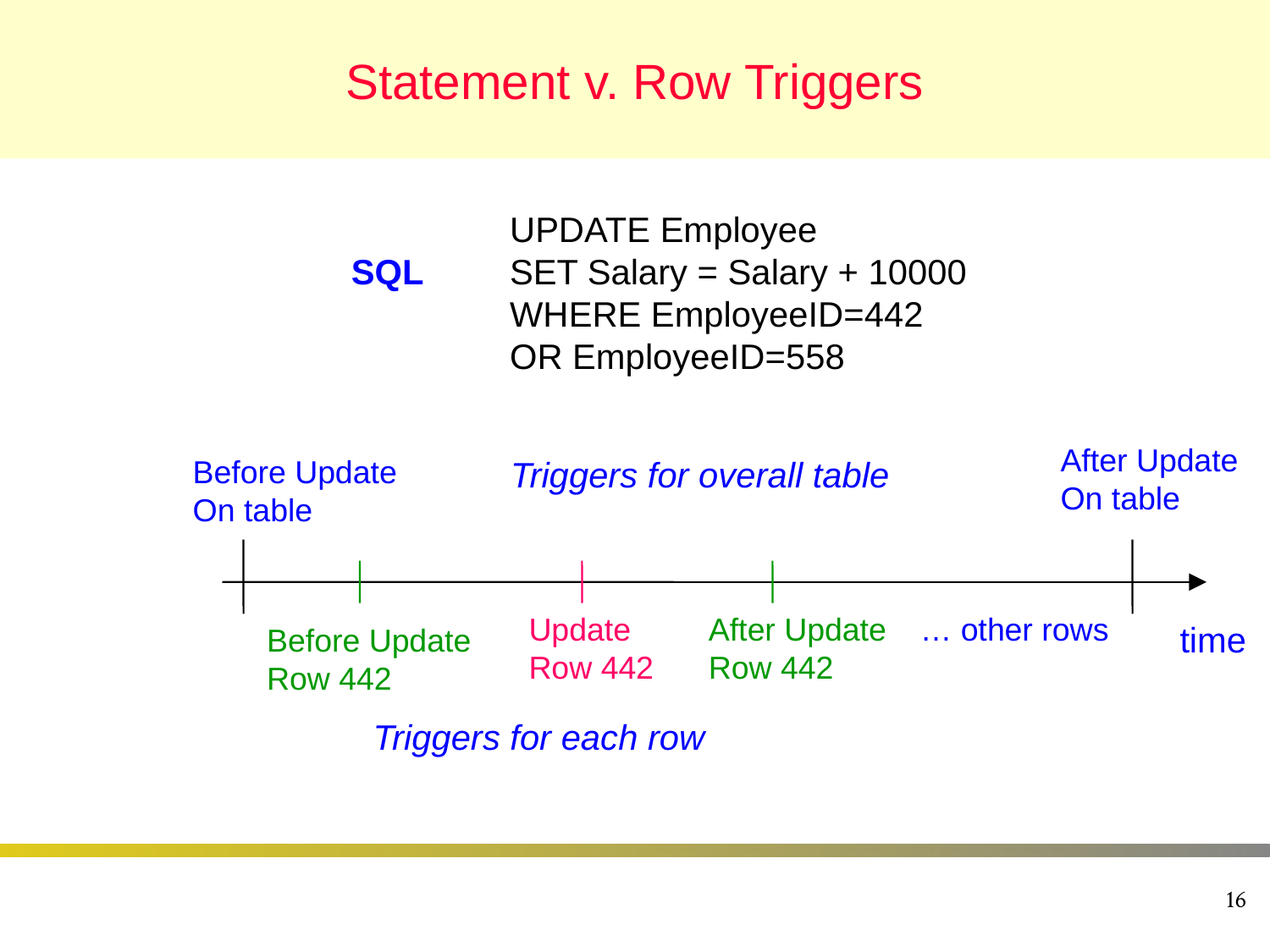

# Statement v. Row Triggers
UPDATE Employee
SET Salary = Salary + 10000
WHERE EmployeeID=442
OR EmployeeID=558
SQL
After Update
On table
Before Update
On table
Triggers for overall table

Update
Row 442
After Update
Row 442
… other rows
time
Before Update
Row 442
Triggers for each row
16